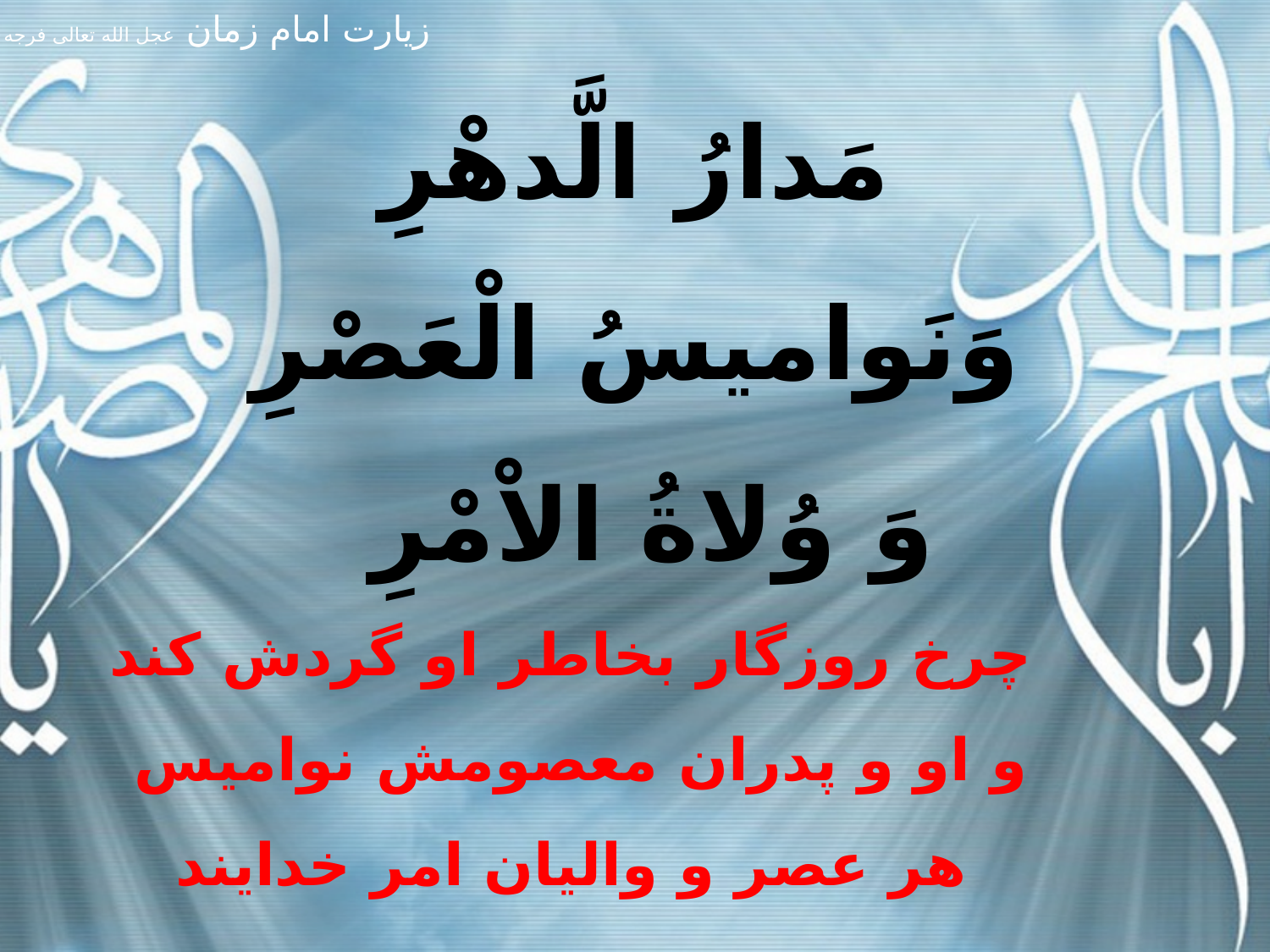

مَدارُ الَّدهْرِ
وَنَواميسُ الْعَصْرِ
وَ وُلاةُ الاْمْرِ
چرخ روزگار بخاطر او گردش کند
و او و پدران معصومش نواميس
هر عصر و واليان امر خدايند